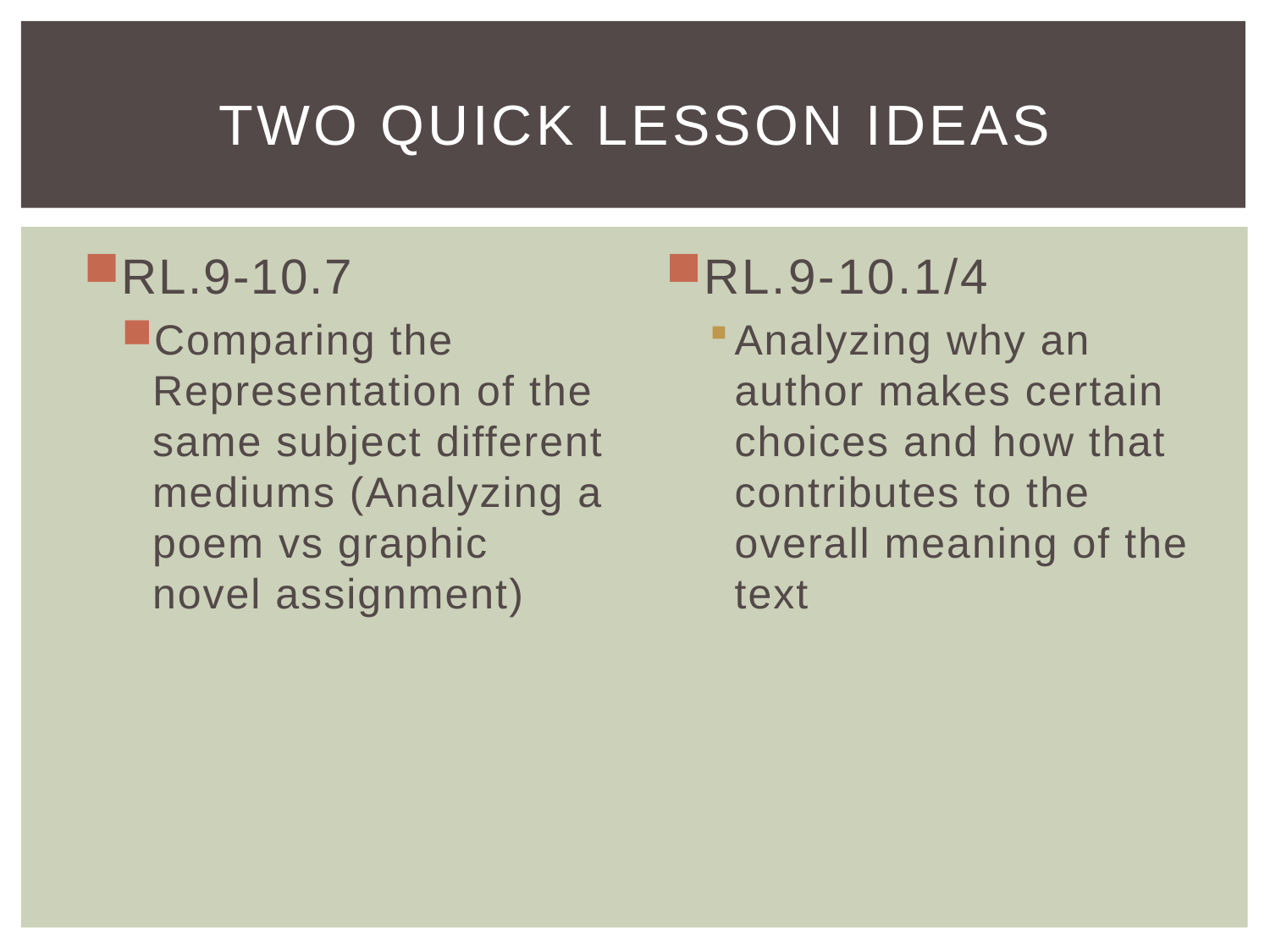

# Two Quick Lesson Ideas
RL.9-10.7
Comparing the Representation of the same subject different mediums (Analyzing a poem vs graphic novel assignment)

RL.9-10.1/4
Analyzing why an author makes certain choices and how that contributes to the overall meaning of the text